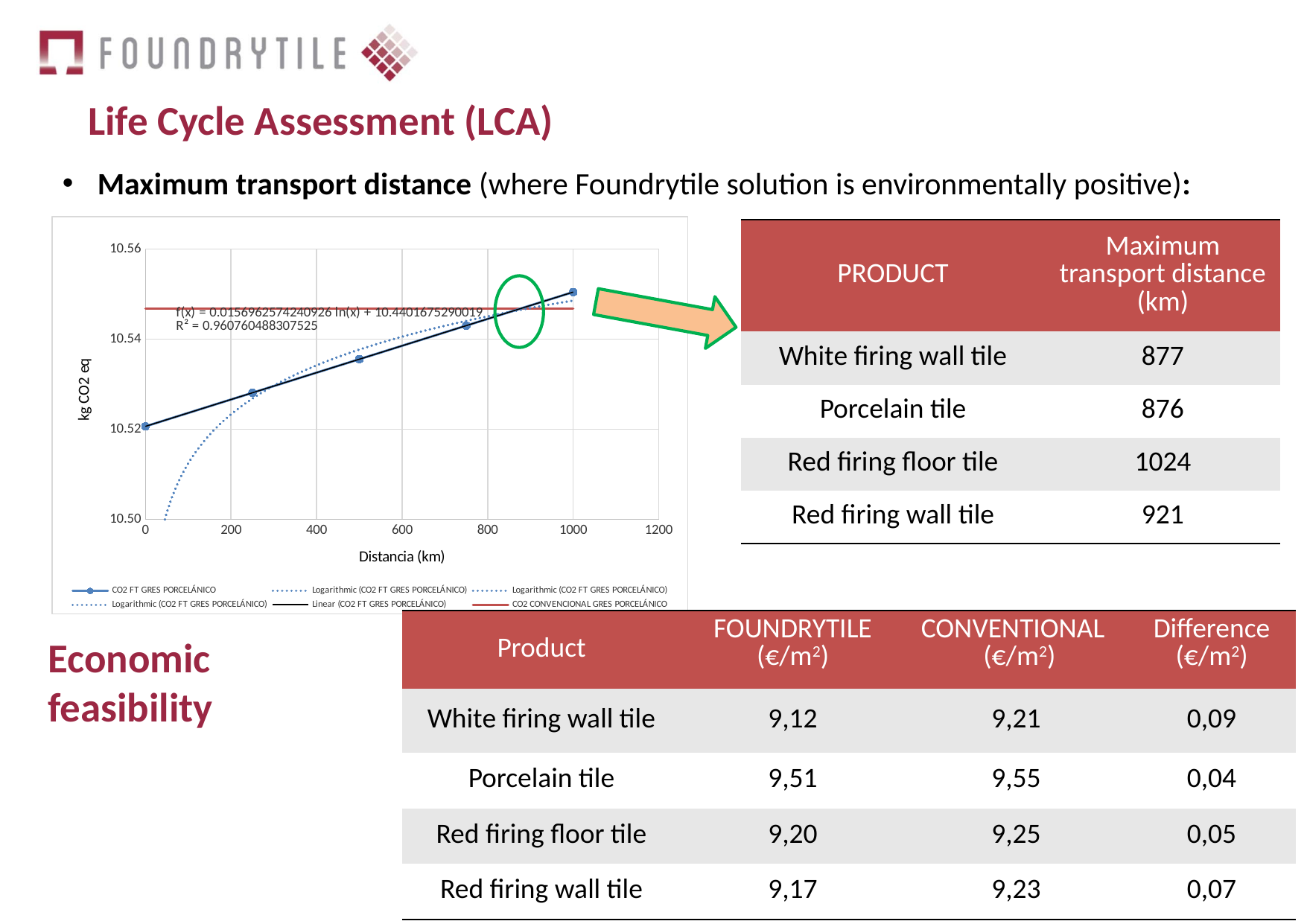

Life Cycle Assessment (LCA)
Maximum transport distance (where Foundrytile solution is environmentally positive):

### Chart

| Category | CO2 FT GRES PORCELÁNICO | CO2 CONVENCIONAL GRES PORCELÁNICO |
|---|---|---|
| PRODUCT | Maximum transport distance (km) |
| --- | --- |
| White firing wall tile | 877 |
| Porcelain tile | 876 |
| Red firing floor tile | 1024 |
| Red firing wall tile | 921 |

| Product | FOUNDRYTILE (€/m2) | CONVENTIONAL (€/m2) | Difference (€/m2) |
| --- | --- | --- | --- |
| White firing wall tile | 9,12 | 9,21 | 0,09 |
| Porcelain tile | 9,51 | 9,55 | 0,04 |
| Red firing floor tile | 9,20 | 9,25 | 0,05 |
| Red firing wall tile | 9,17 | 9,23 | 0,07 |
Economic feasibility